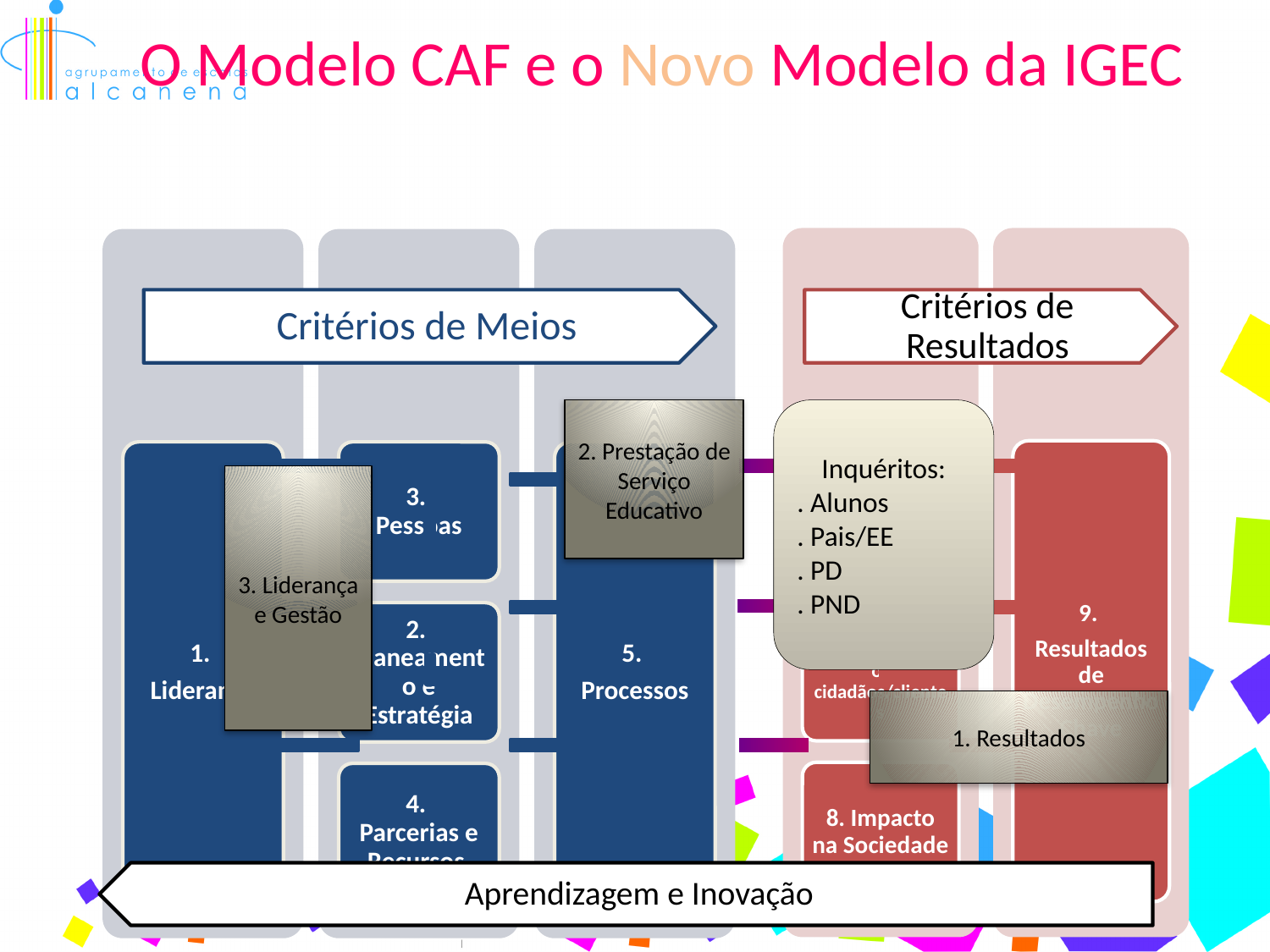

O Modelo CAF e o Novo Modelo da IGEC

7. Resultados relativos às pessoas
6.  Resultados  orientados para os cidadãos/clientes
8. Impacto na Sociedade

9.
Resultados de Desempenho Chave

1.
Liderança

3.
Pessoas
2.
Planeamento e Estratégia
4.
Parcerias e Recursos

5.
Processos
Critérios de Meios
Critérios de Resultados

Aprendizagem e Inovação
2. Prestação de Serviço Educativo
Inquéritos:
. Alunos
. Pais/EE
. PD
. PND
3. Liderança e Gestão
1. Resultados